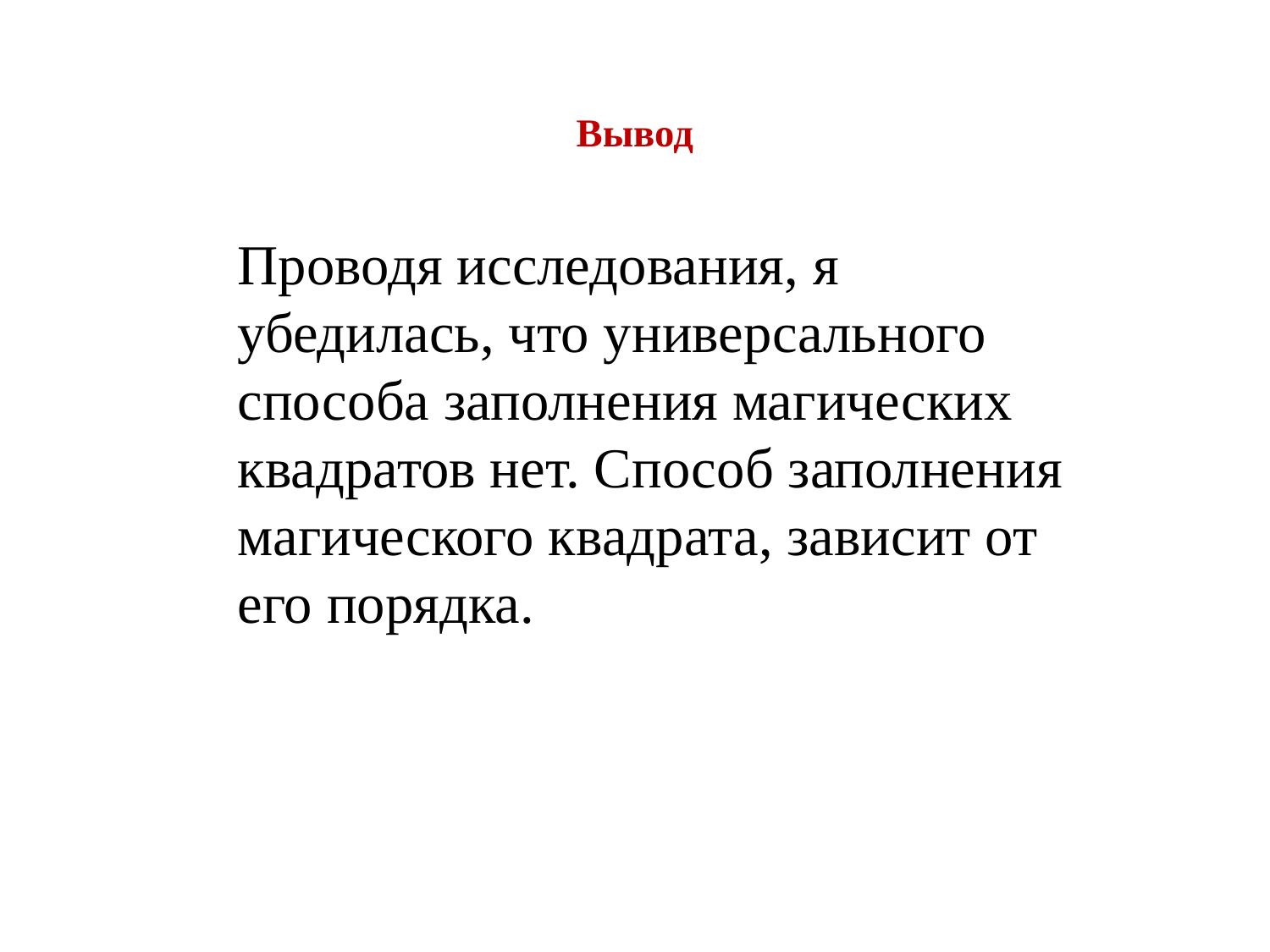

# Вывод
Проводя исследования, я убедилась, что универсального способа заполнения магических квадратов нет. Способ заполнения магического квадрата, зависит от его порядка.